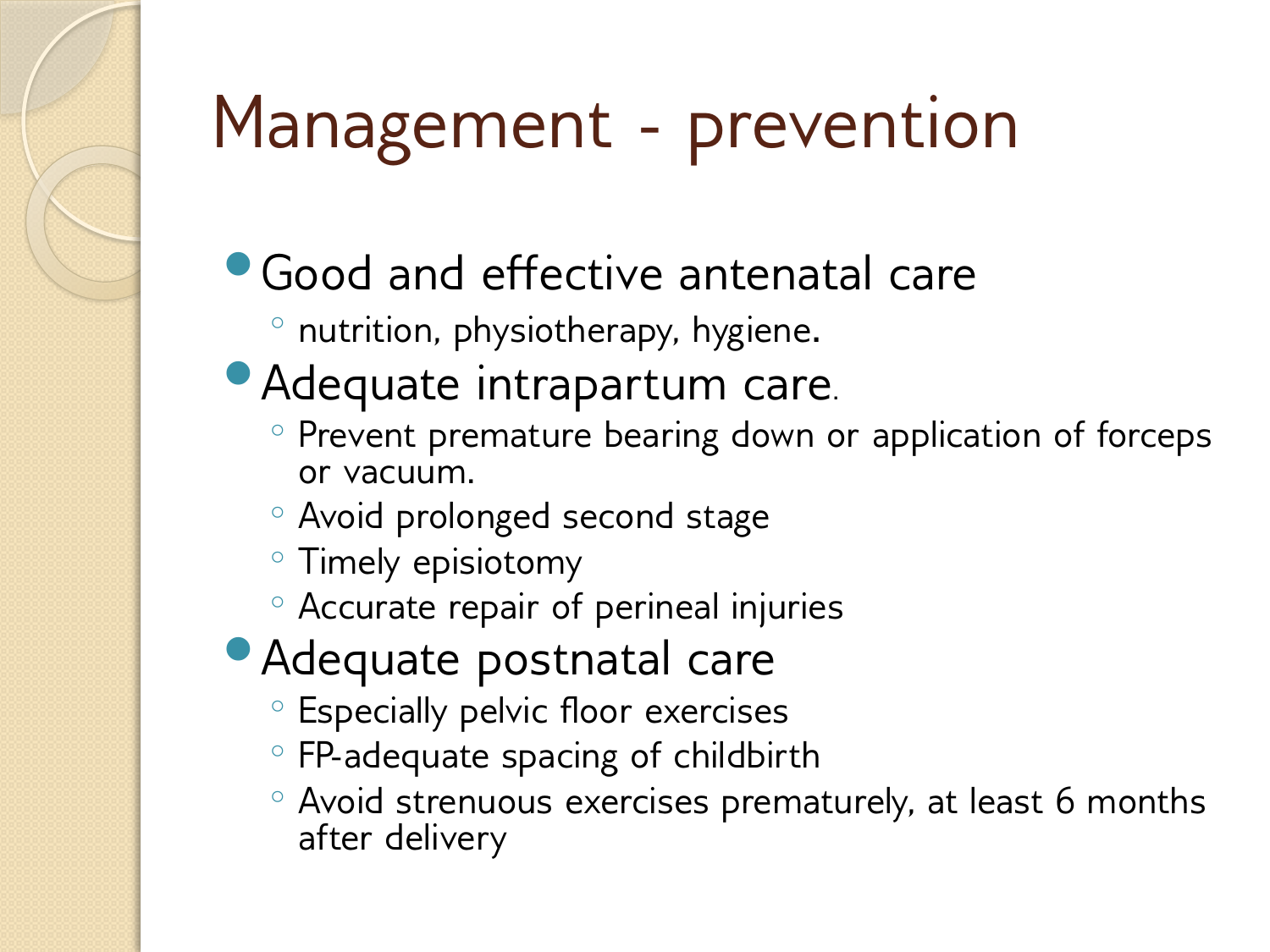

# Management - prevention

Good and effective antenatal care
nutrition, physiotherapy, hygiene.
Adequate intrapartum care.
Prevent premature bearing down or application of forceps or vacuum.
Avoid prolonged second stage
Timely episiotomy
Accurate repair of perineal injuries
Adequate postnatal care
Especially pelvic floor exercises
FP-adequate spacing of childbirth
Avoid strenuous exercises prematurely, at least 6 months after delivery